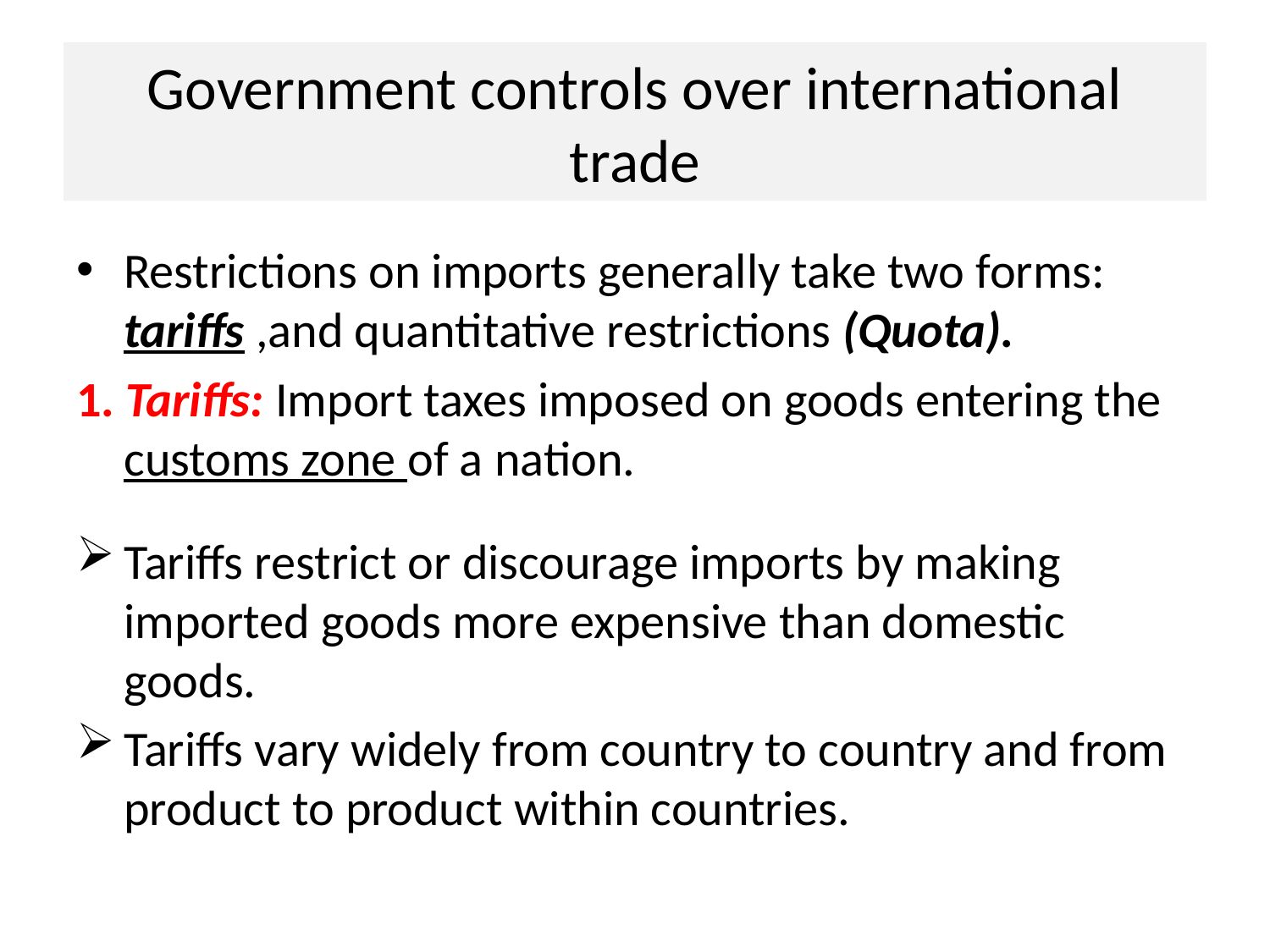

# Government controls over international trade
Restrictions on imports generally take two forms: tariffs ,and quantitative restrictions (Quota).
1. Tariffs: Import taxes imposed on goods entering the customs zone of a nation.

Tariffs restrict or discourage imports by making imported goods more expensive than domestic goods.
Tariffs vary widely from country to country and from product to product within countries.